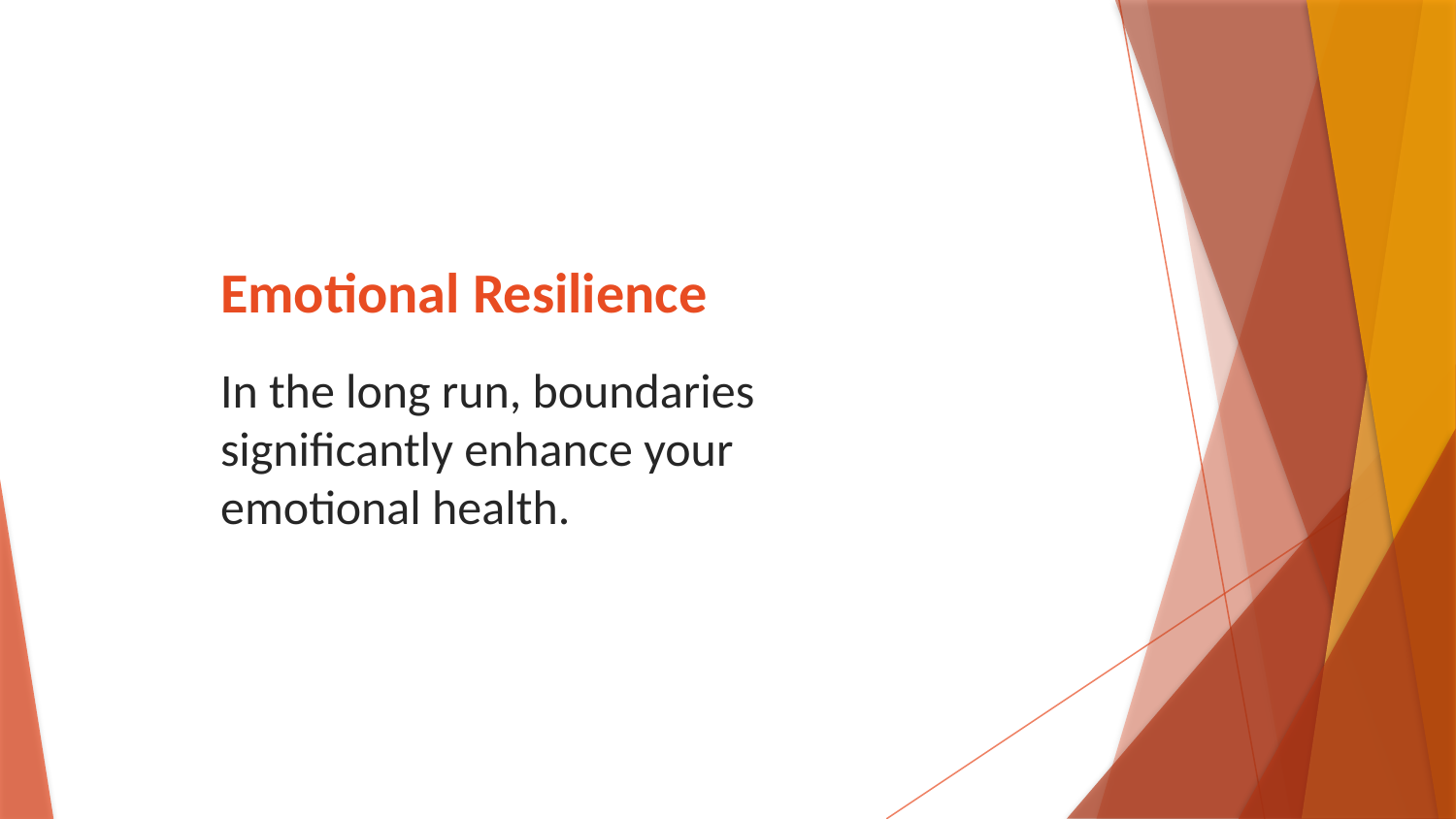

# Emotional Resilience
In the long run, boundaries significantly enhance your emotional health.